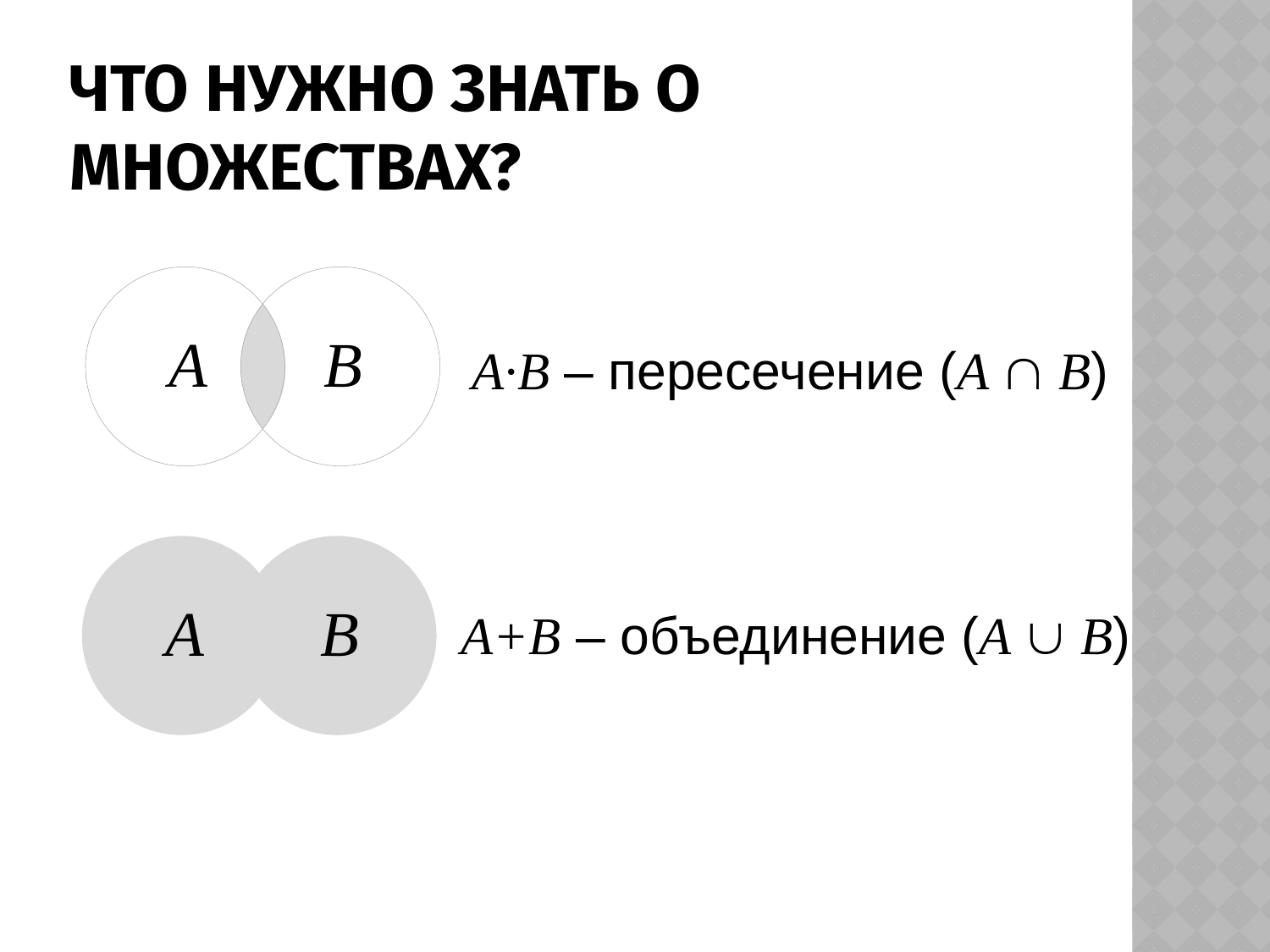

# Что нужно знать о множествах?

A
B
A·B – пересечение (A ∩ B)

A
B
A+B – объединение (A ∪ B)